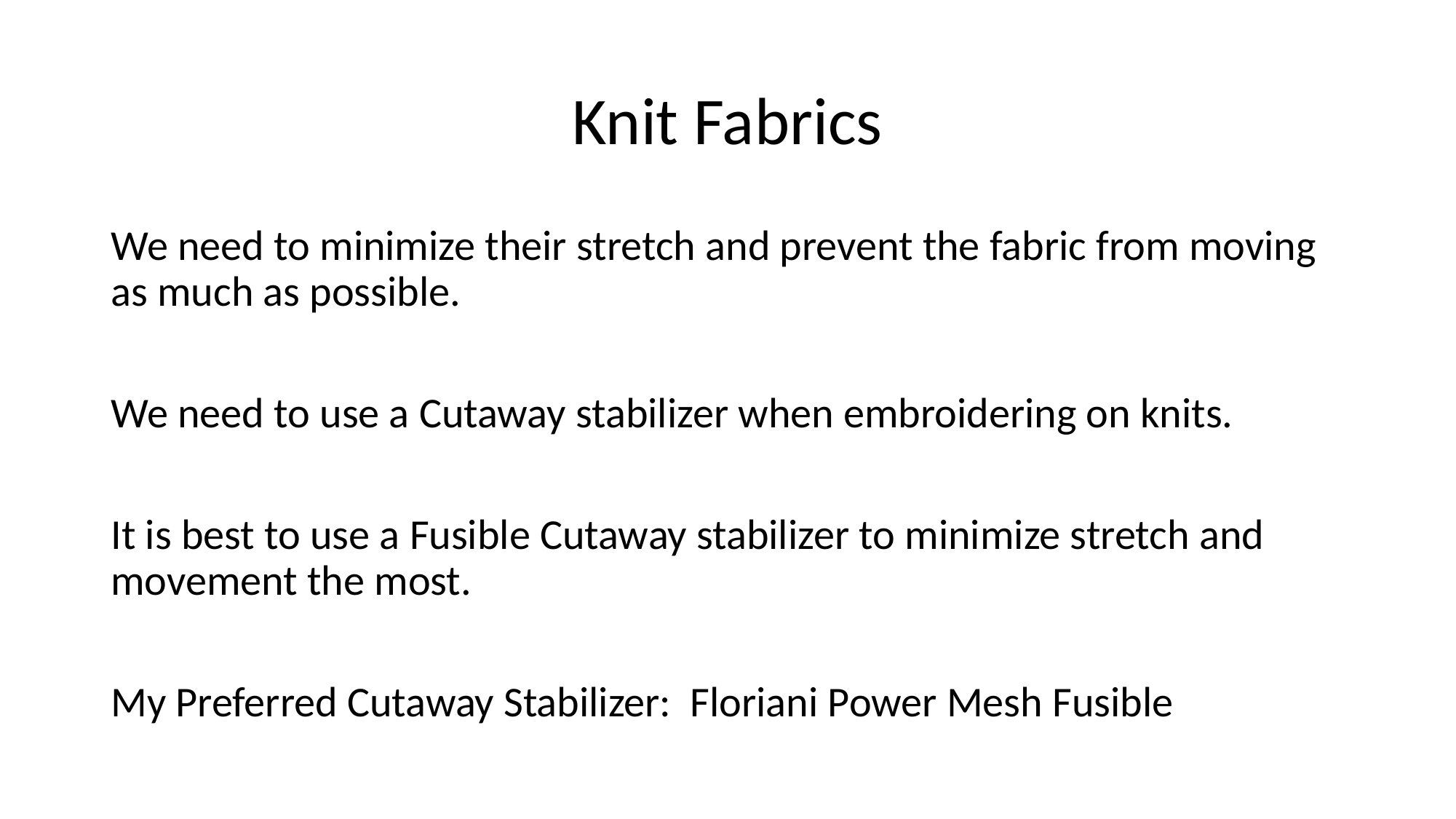

# Knit Fabrics
We need to minimize their stretch and prevent the fabric from moving as much as possible.

We need to use a Cutaway stabilizer when embroidering on knits.

It is best to use a Fusible Cutaway stabilizer to minimize stretch and movement the most.

My Preferred Cutaway Stabilizer:  Floriani Power Mesh Fusible